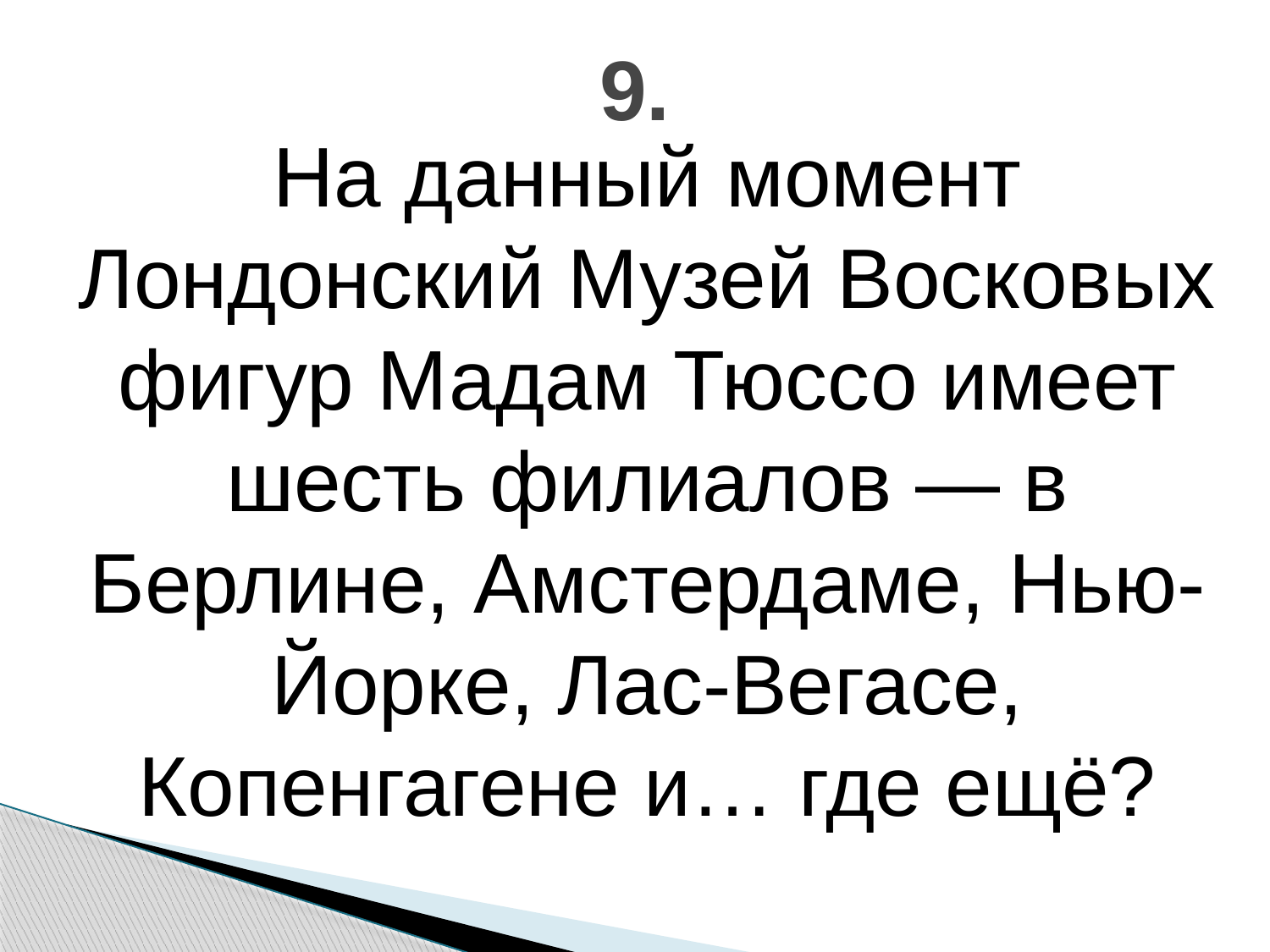

# 9.
На данный момент Лондонский Музей Восковых фигур Мадам Тюссо имеет шесть филиалов — в Берлине, Амстердаме, Нью-Йорке, Лас-Вегасе, Копенгагене и… где ещё?